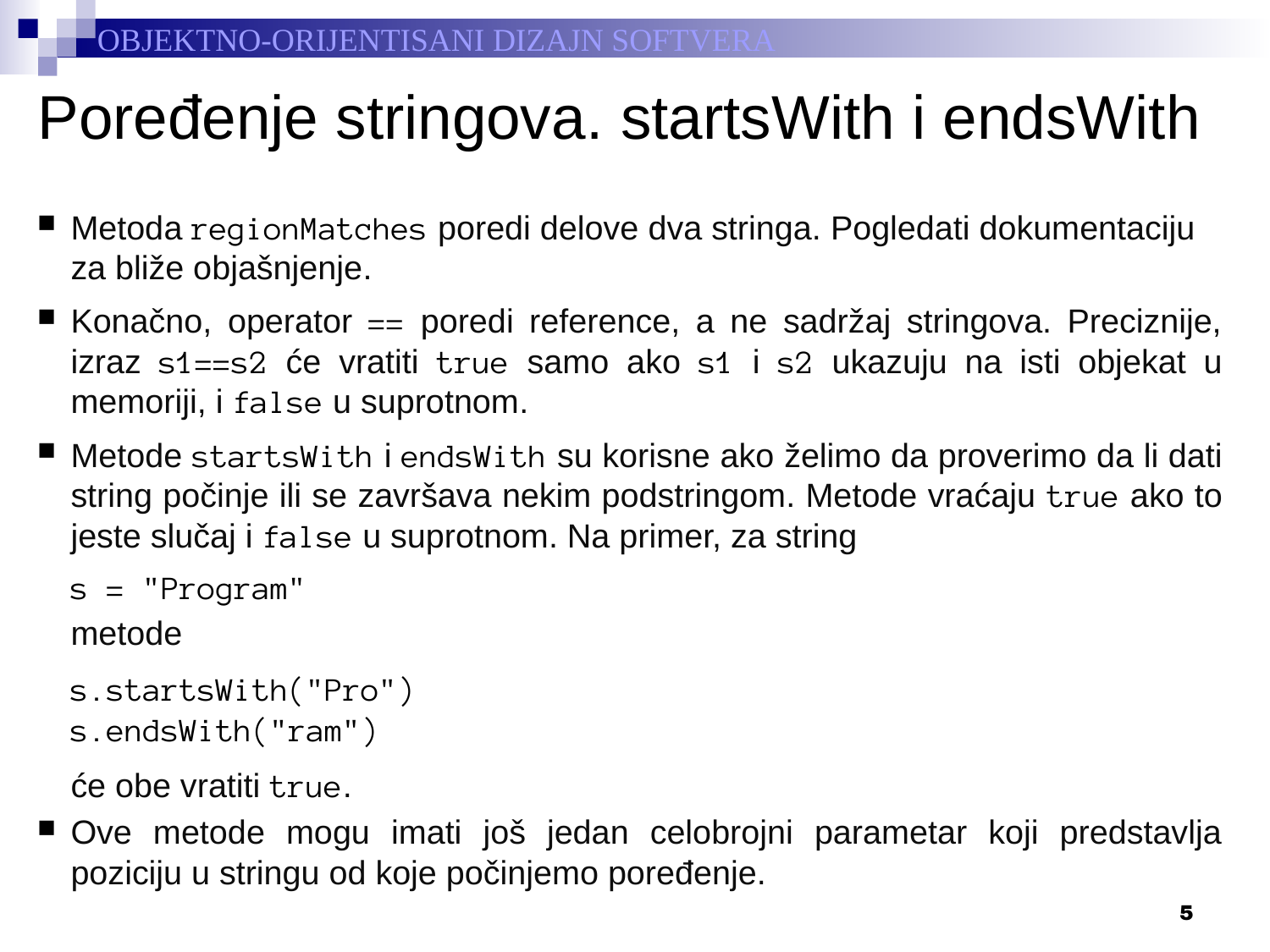

# Poređenje stringova. startsWith i endsWith
Metoda regionMatches poredi delove dva stringa. Pogledati dokumentaciju za bliže objašnjenje.
Konačno, operator == poredi reference, a ne sadržaj stringova. Preciznije, izraz s1==s2 će vratiti true samo ako s1 i s2 ukazuju na isti objekat u memoriji, i false u suprotnom.
Metode startsWith i endsWith su korisne ako želimo da proverimo da li dati string počinje ili se završava nekim podstringom. Metode vraćaju true ako to jeste slučaj i false u suprotnom. Na primer, za string
	s = "Program"
	metode
	s.startsWith("Pro")
	s.endsWith("ram")
	će obe vratiti true.
Ove metode mogu imati još jedan celobrojni parametar koji predstavlja poziciju u stringu od koje počinjemo poređenje.
5